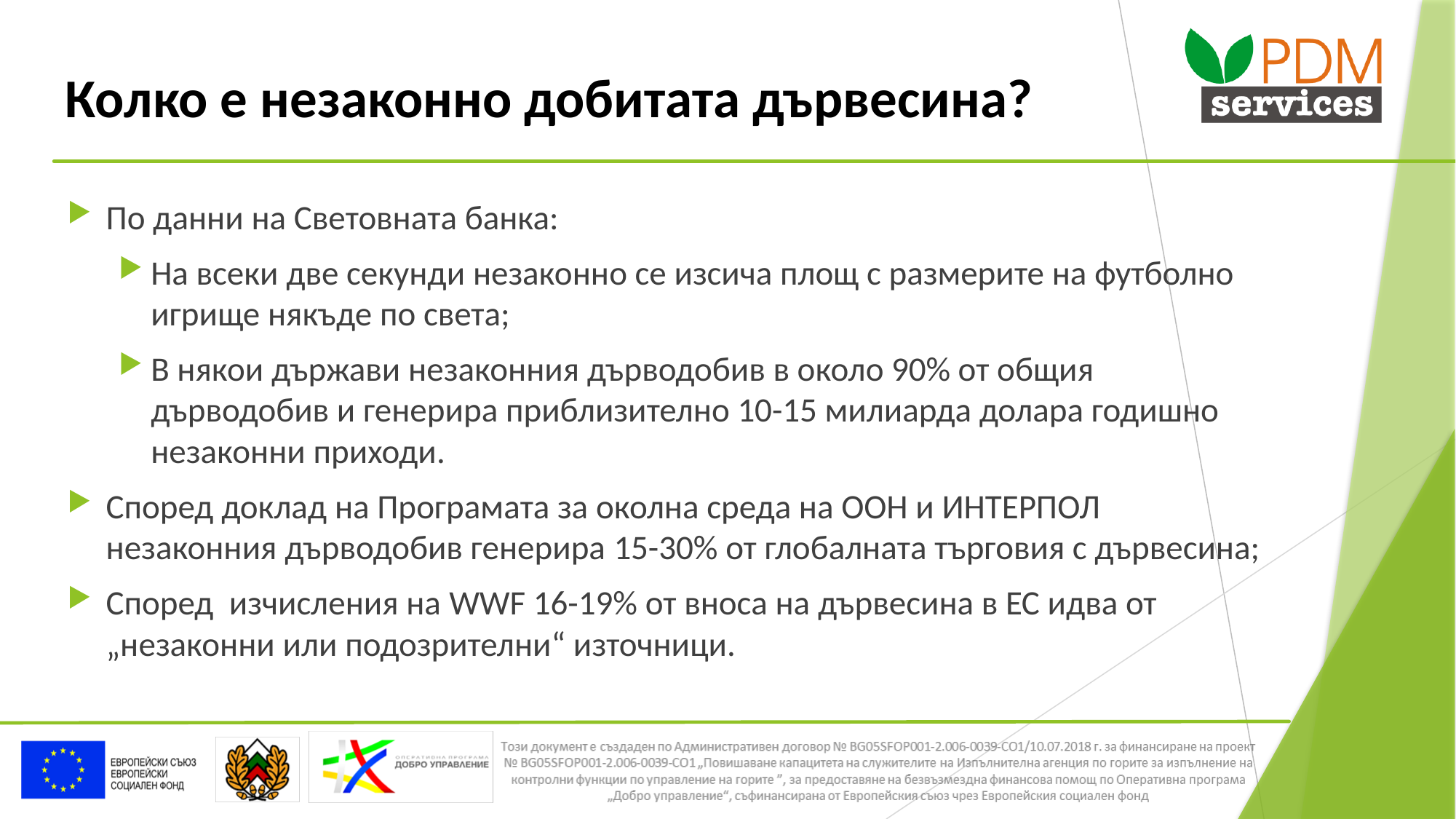

# Колко е незаконно добитата дървесина?
По данни на Световната банка:
На всеки две секунди незаконно се изсича площ с размерите на футболно игрище някъде по света;
В някои държави незаконния дърводобив в около 90% от общия дърводобив и генерира приблизително 10-15 милиарда долара годишно незаконни приходи.
Според доклад на Програмата за околна среда на ООН и ИНТЕРПОЛ незаконния дърводобив генерира 15-30% от глобалната търговия с дървесина;
Според  изчисления на WWF 16-19% от вноса на дървесина в ЕС идва от „незаконни или подозрителни“ източници.